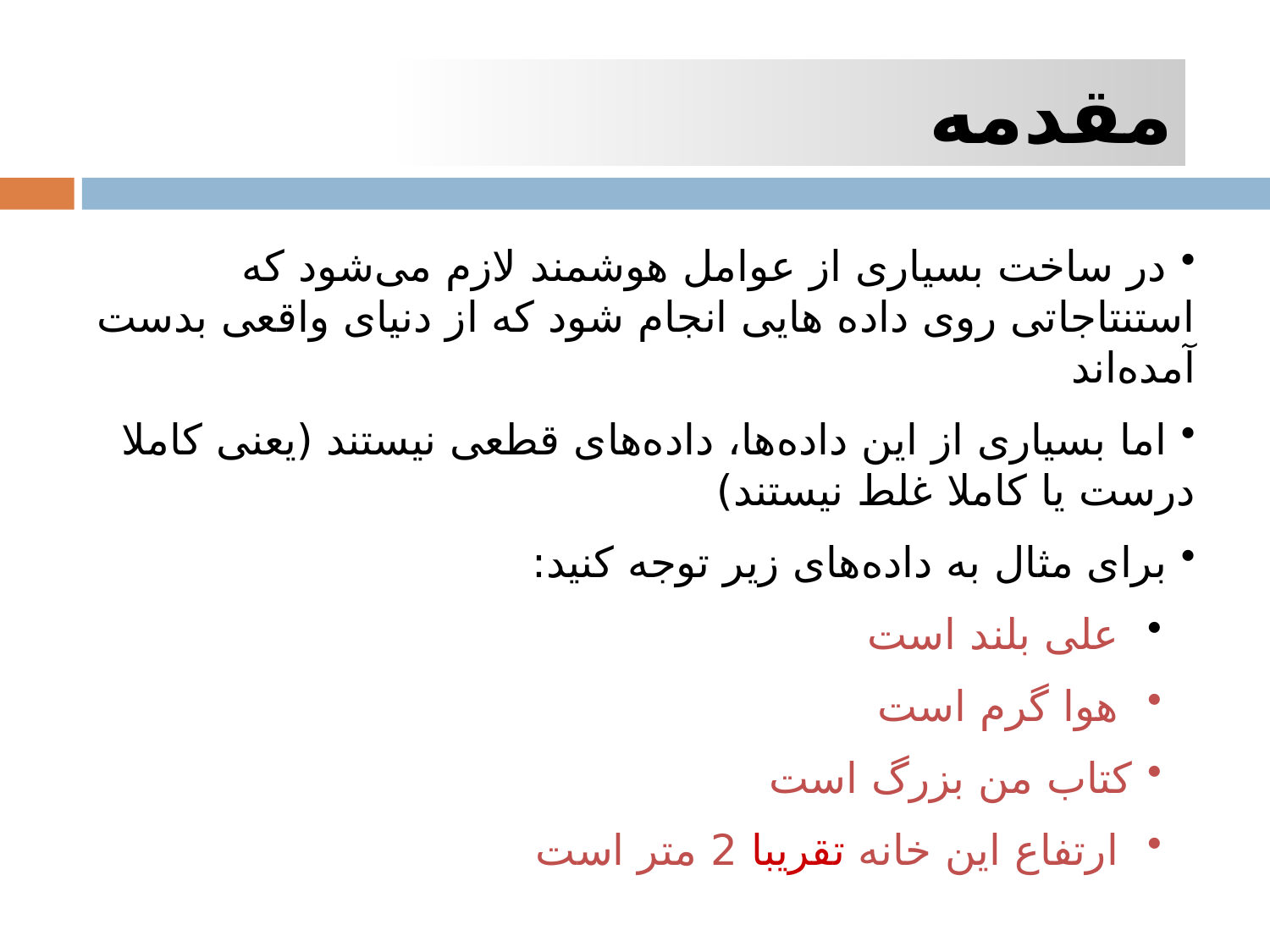

مقدمه

 در ساخت بسياری از عوامل هوشمند لازم می‌شود که استنتاجاتی روی داده هايی انجام شود که از دنيای واقعی بدست آمده‌اند
 اما بسياری از اين داده‌ها، داده‌های قطعی نيستند (يعنی کاملا درست يا کاملا غلط نيستند)
 برای مثال به داده‌های زير توجه کنيد:
 علی بلند است
 هوا گرم است
کتاب من بزرگ است
 ارتفاع اين خانه تقريبا 2 متر است